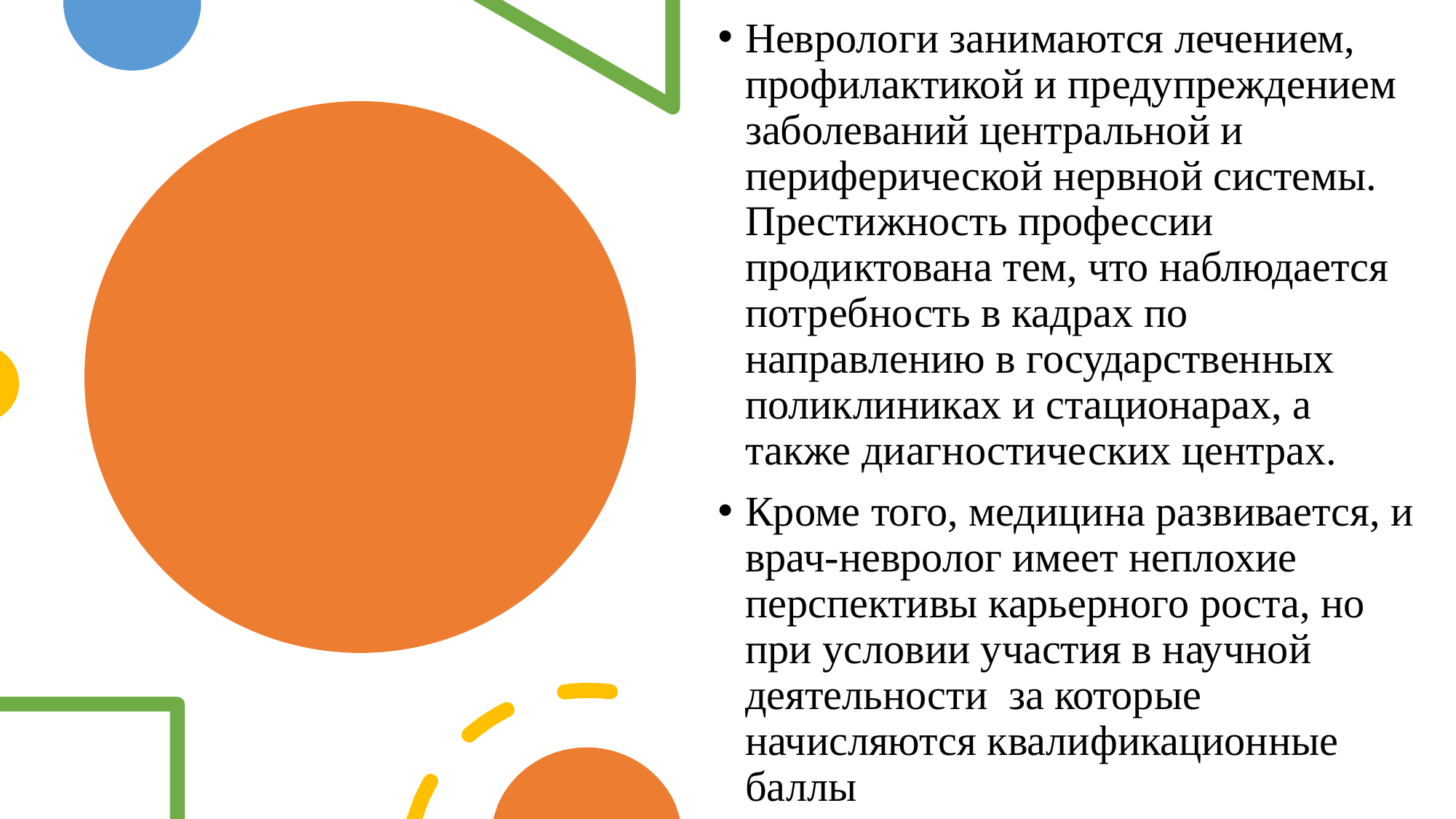

Неврологи занимаются лечением, профилактикой и предупреждением заболеваний центральной и периферической нервной системы. Престижность профессии продиктована тем, что наблюдается потребность в кадрах по направлению в государственных поликлиниках и стационарах, а также диагностических центрах.
Кроме того, медицина развивается, и врач-невролог имеет неплохие перспективы карьерного роста, но при условии участия в научной деятельности  за которые начисляются квалификационные баллы